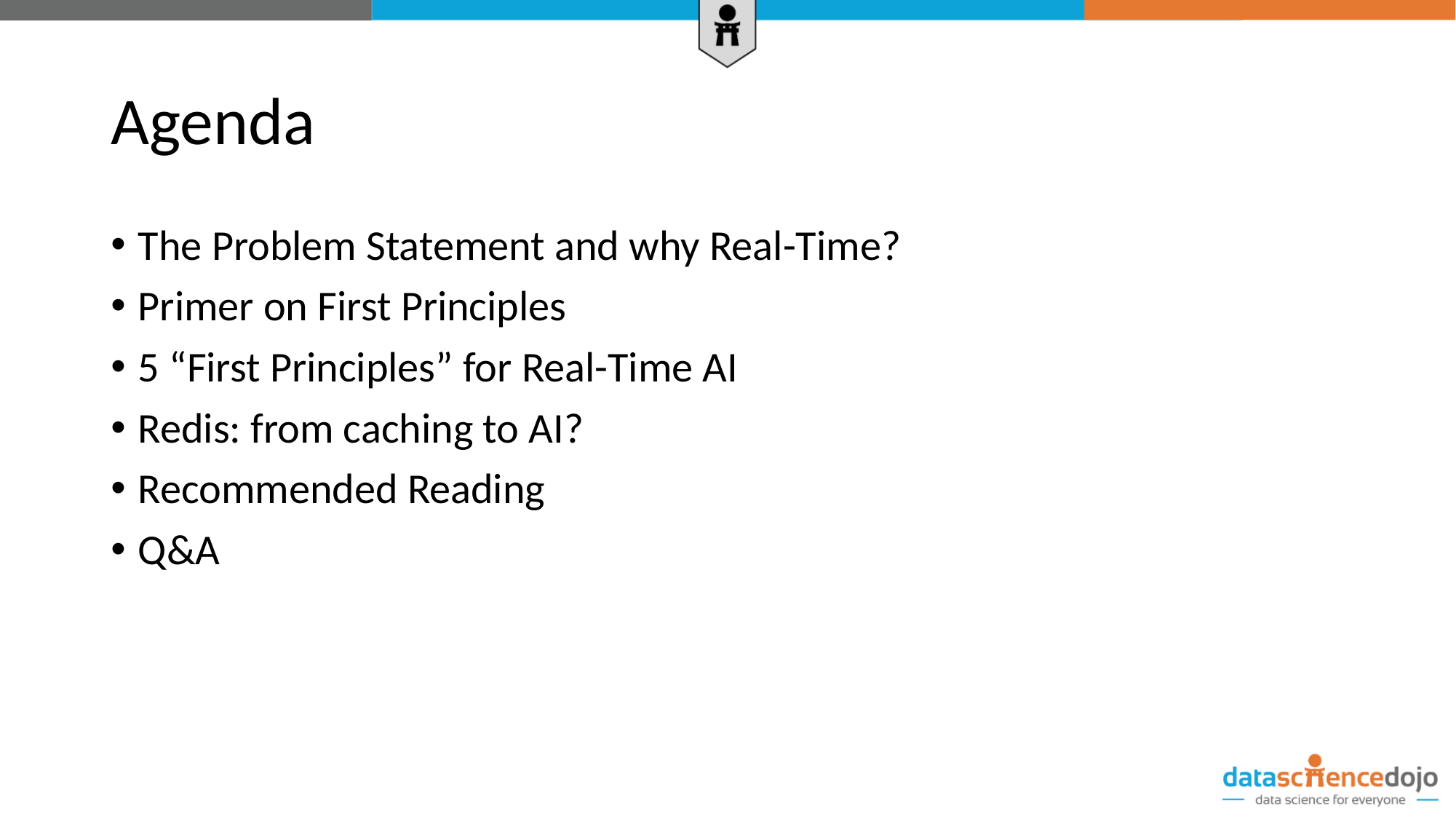

# Agenda
The Problem Statement and why Real-Time?
Primer on First Principles
5 “First Principles” for Real-Time AI
Redis: from caching to AI?
Recommended Reading
Q&A